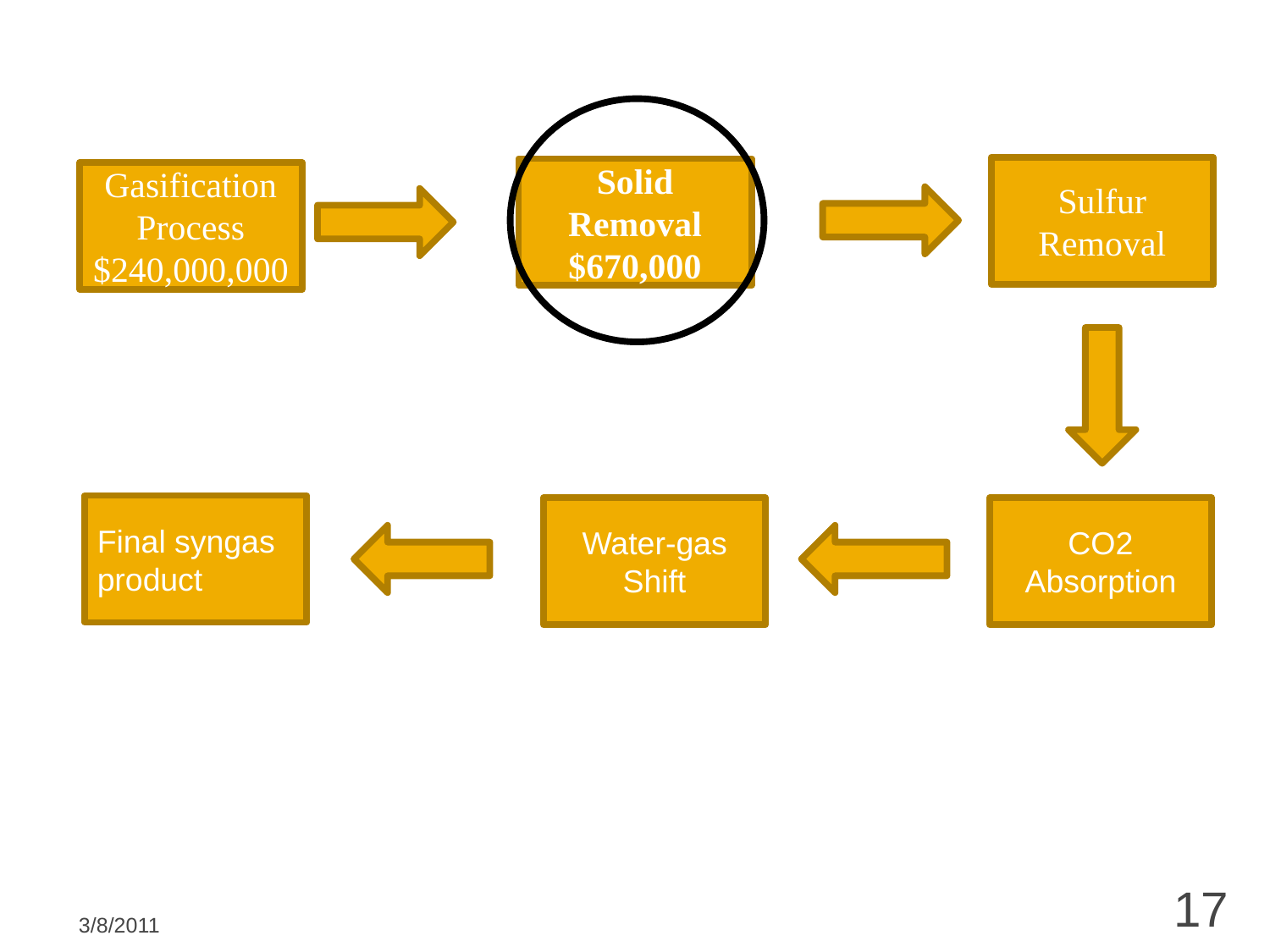

Sulfur Removal
Solid Removal
$670,000
Gasification Process
$240,000,000

Final syngas
product
Water-gas Shift
CO2 Absorption

3/8/2011
17